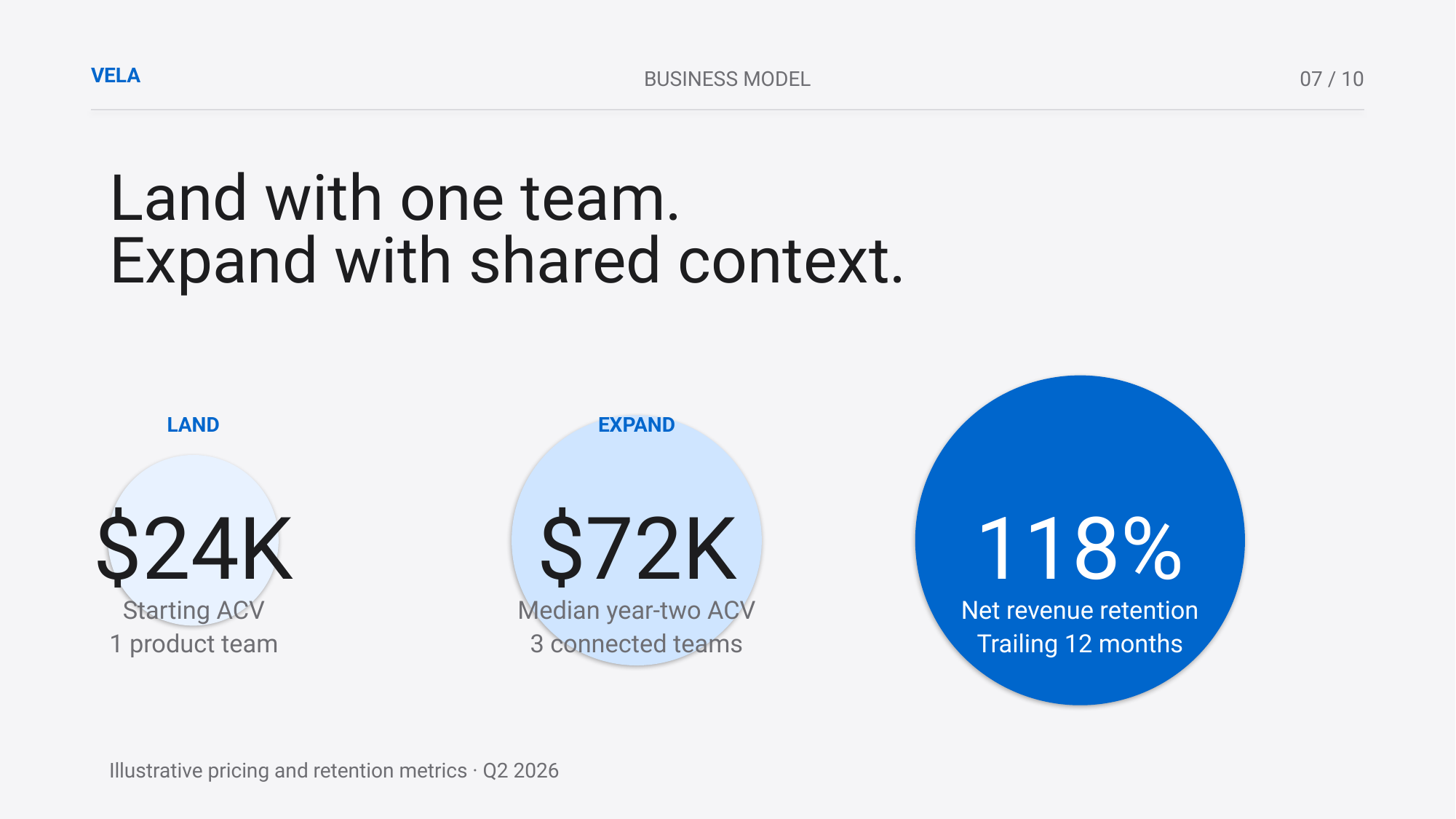

VELA
BUSINESS MODEL
07 / 10

Land with one team.
Expand with shared context.

LAND
EXPAND
COMPOUND

$24K
$72K
118%
Starting ACV
1 product team
Median year-two ACV
3 connected teams
Net revenue retention
Trailing 12 months
Illustrative pricing and retention metrics · Q2 2026